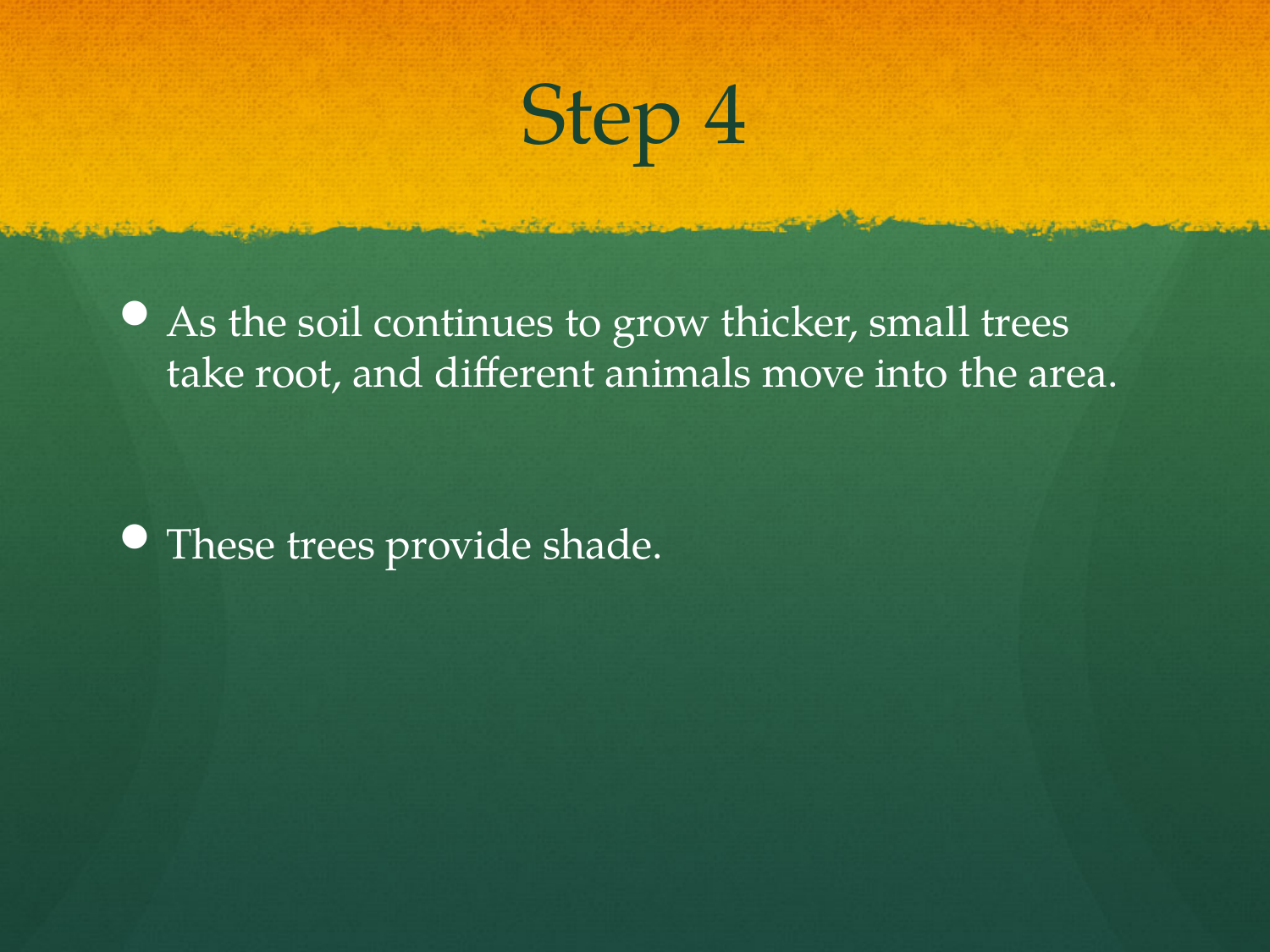

# Step 4
As the soil continues to grow thicker, small trees take root, and different animals move into the area.

These trees provide shade.